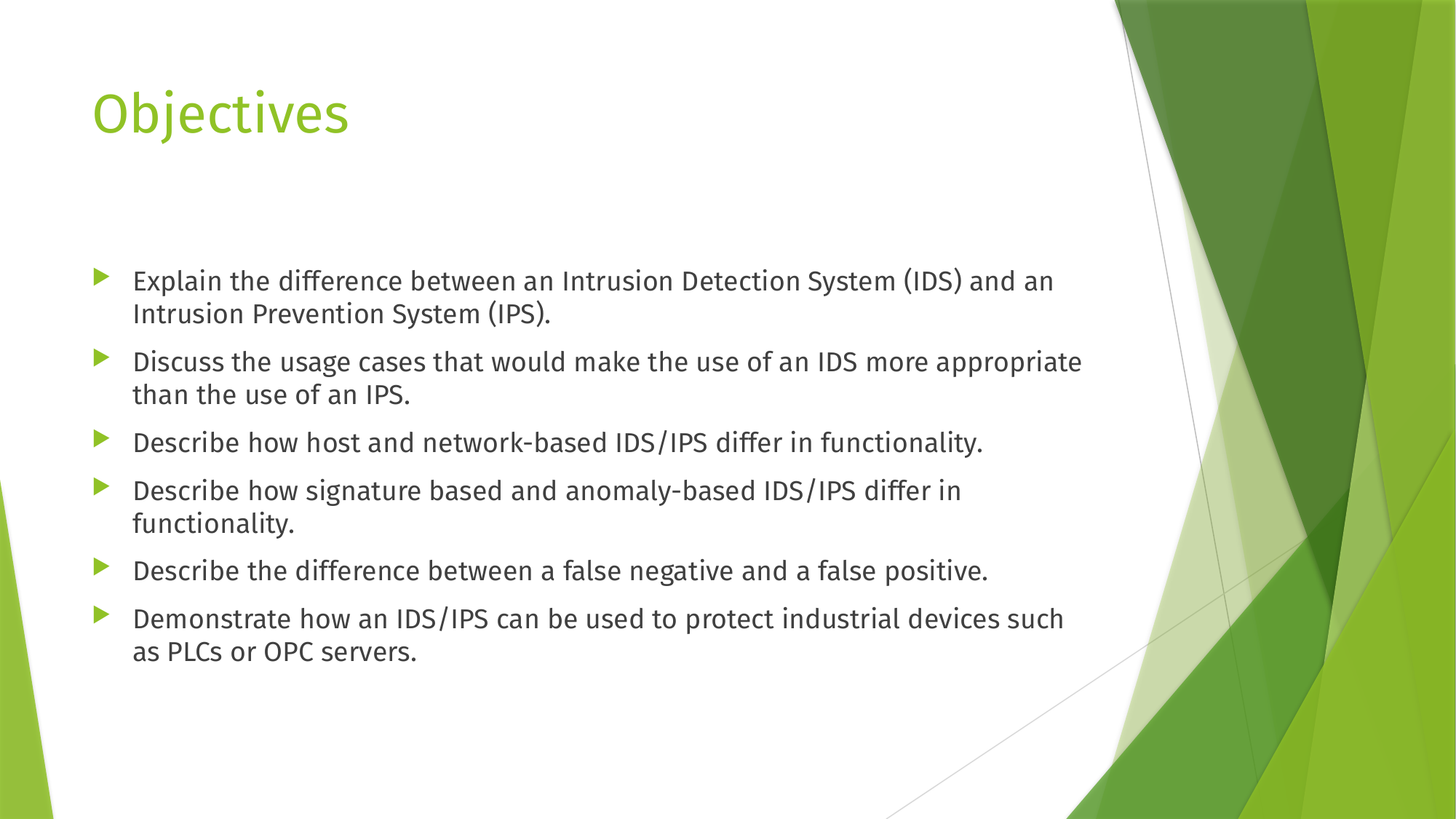

# Objectives
Explain the difference between an Intrusion Detection System (IDS) and an Intrusion Prevention System (IPS).
Discuss the usage cases that would make the use of an IDS more appropriate than the use of an IPS.
Describe how host and network-based IDS/IPS differ in functionality.
Describe how signature based and anomaly-based IDS/IPS differ in functionality.
Describe the difference between a false negative and a false positive.
Demonstrate how an IDS/IPS can be used to protect industrial devices such as PLCs or OPC servers.